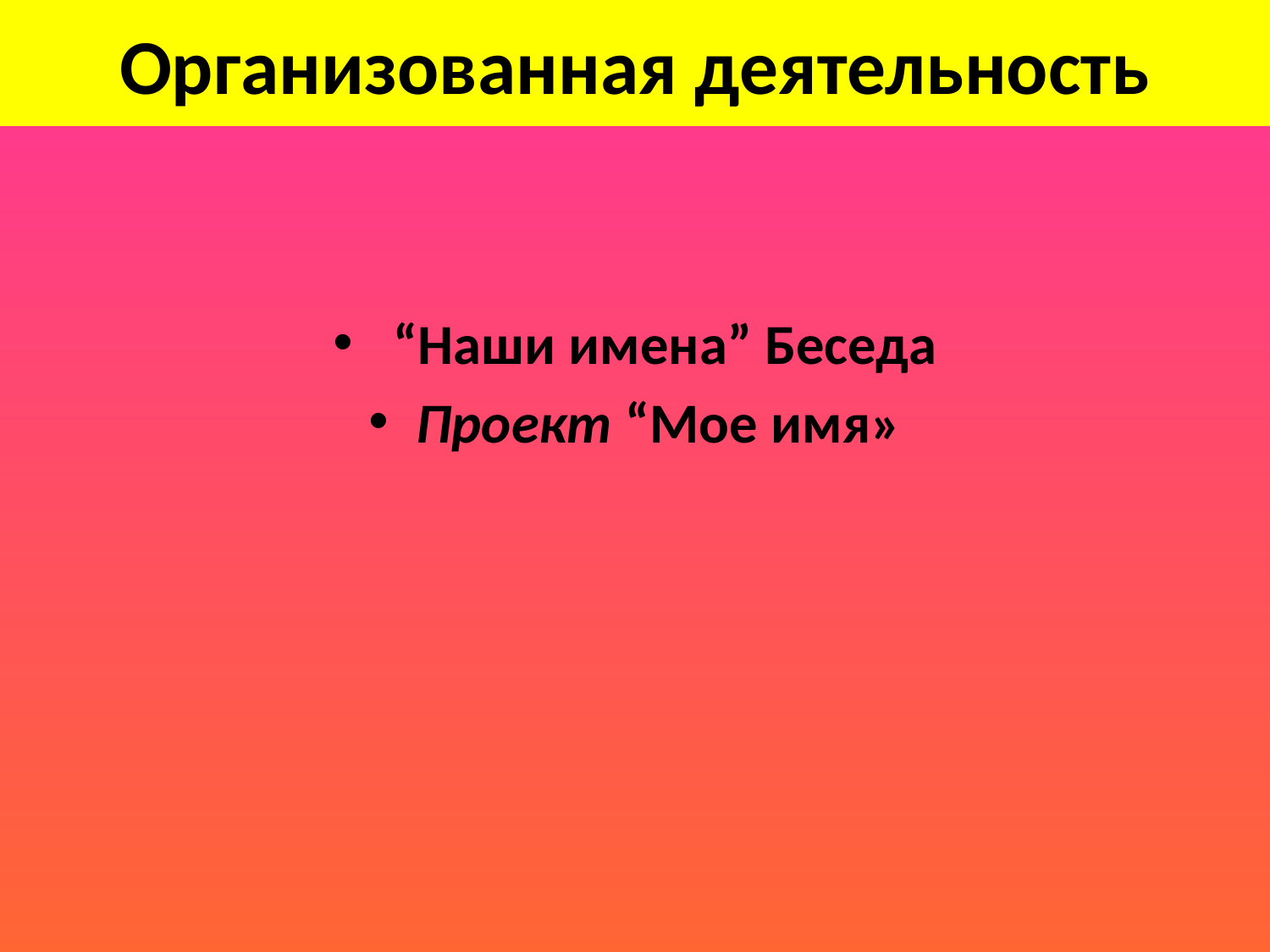

# Организованная деятельность

 “Наши имена” Беседа
Проект “Мое имя»